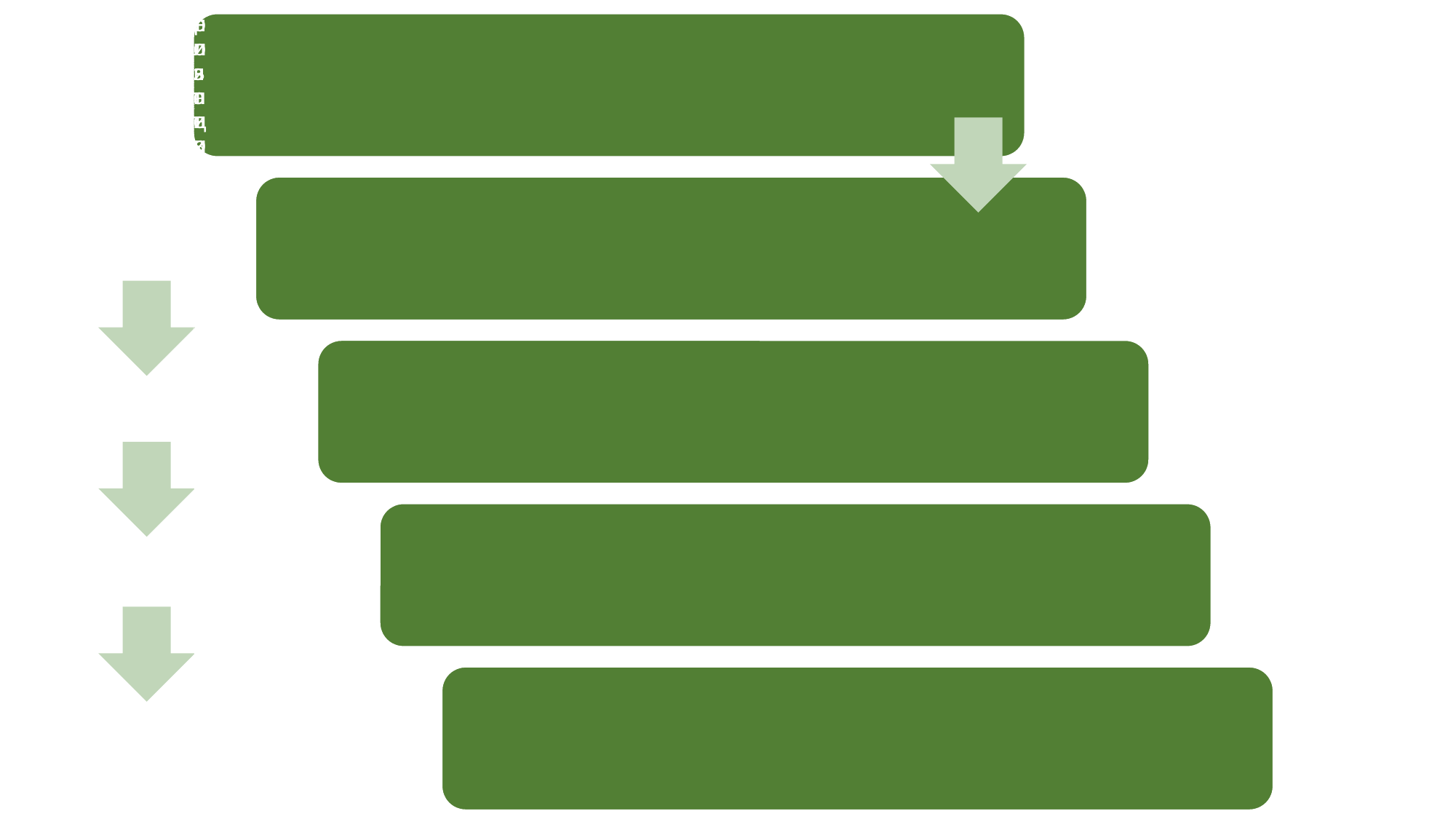

В результате этого возможны сверхплановые потери рабочего времени, недостаточно полное использование оборудования, перерасход сырья и материалов. Для ликвидации таких перерасходов следует провести те мероприятия по усовершенствованию техники, технологии и организации производства, которые были запланированы.